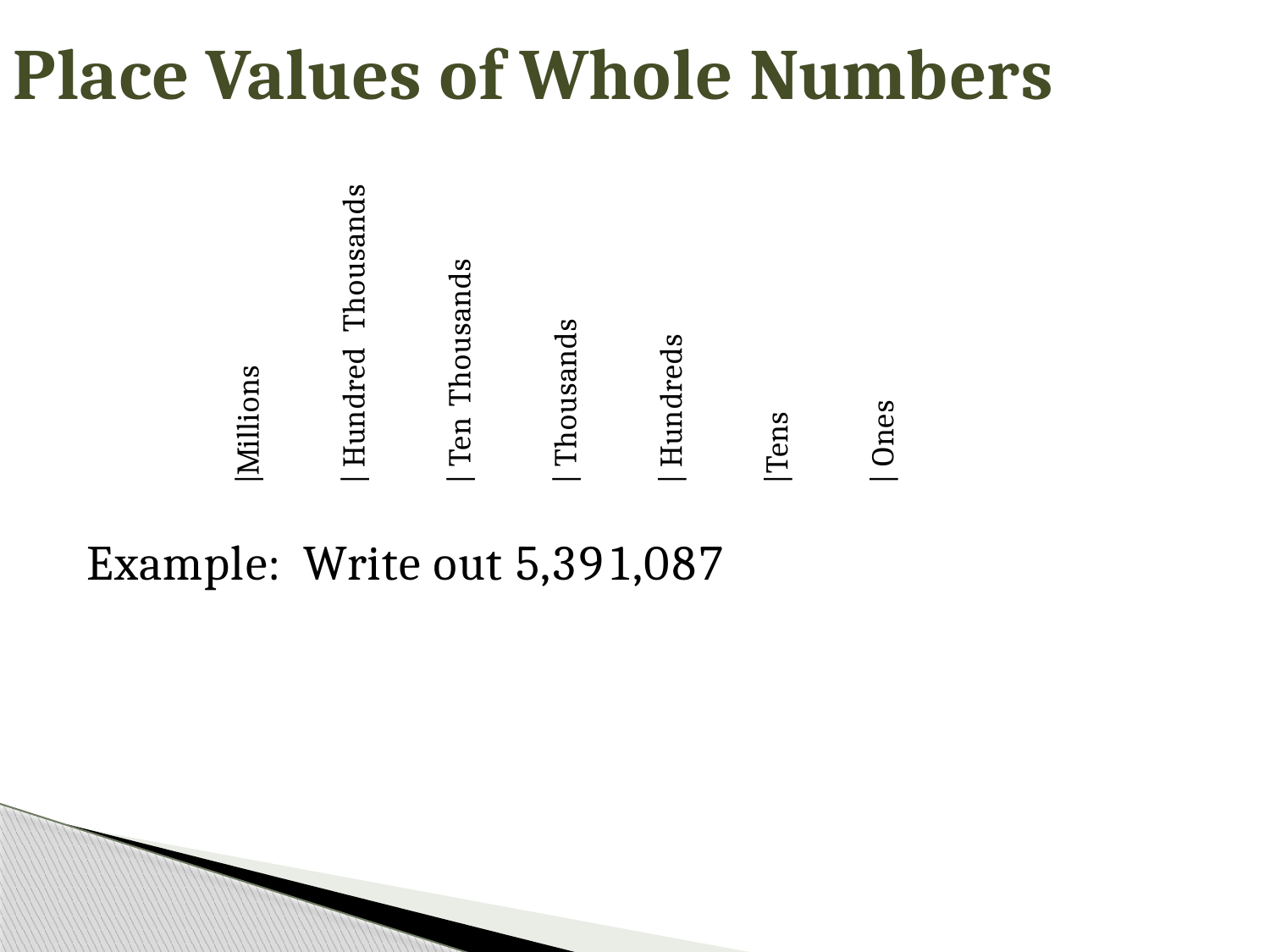

# Place Values of Whole Numbers

|  | |Millions | | Hundred Thousands | | Ten-Thousands | | Thousands | | Hundreds | |Tens | | Ones |
| --- | --- | --- | --- | --- | --- | --- | --- |
Example:  Write out 5,391,087